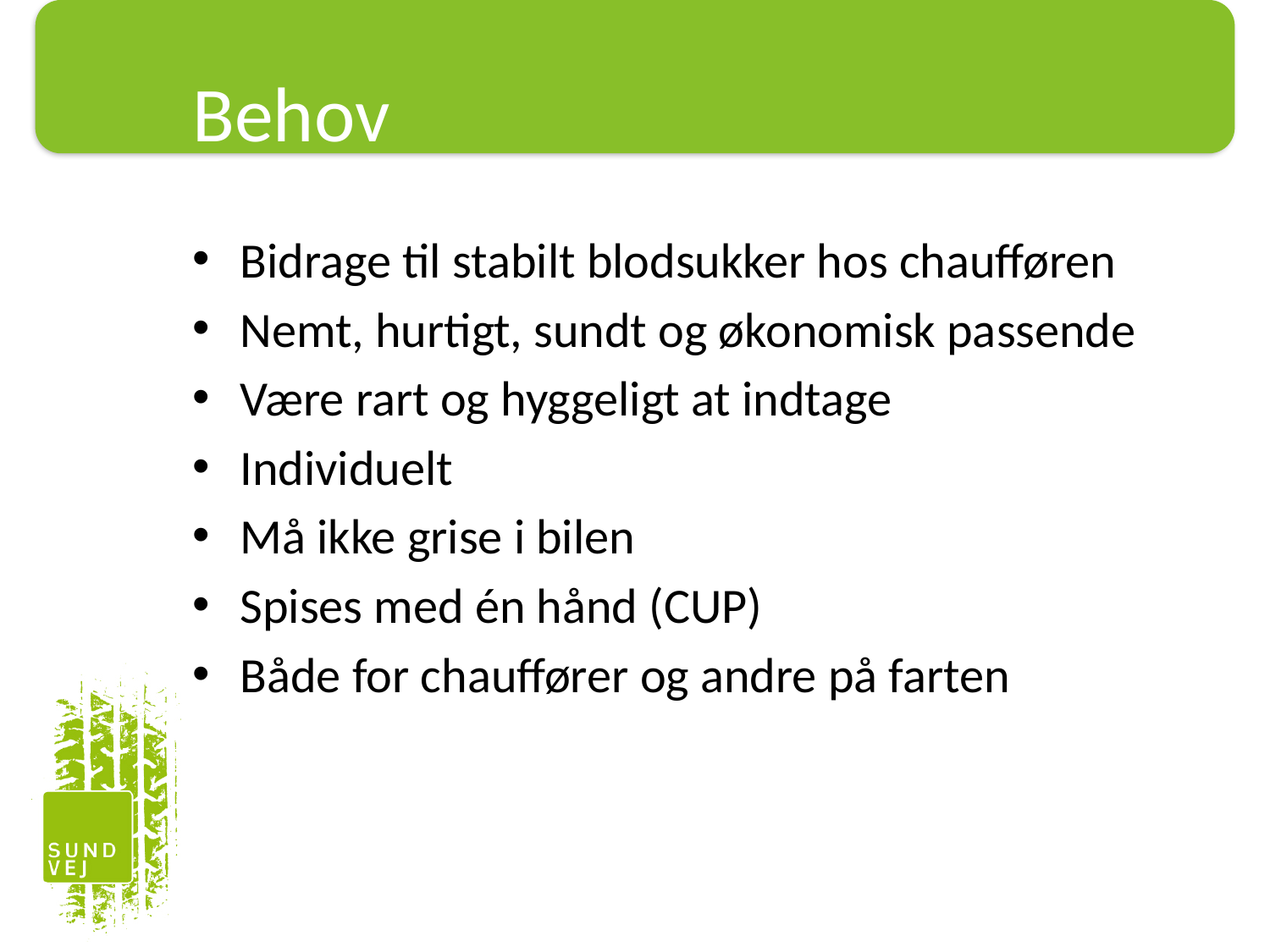

# Behov
Bidrage til stabilt blodsukker hos chaufføren
Nemt, hurtigt, sundt og økonomisk passende
Være rart og hyggeligt at indtage
Individuelt
Må ikke grise i bilen
Spises med én hånd (CUP)
Både for chauffører og andre på farten